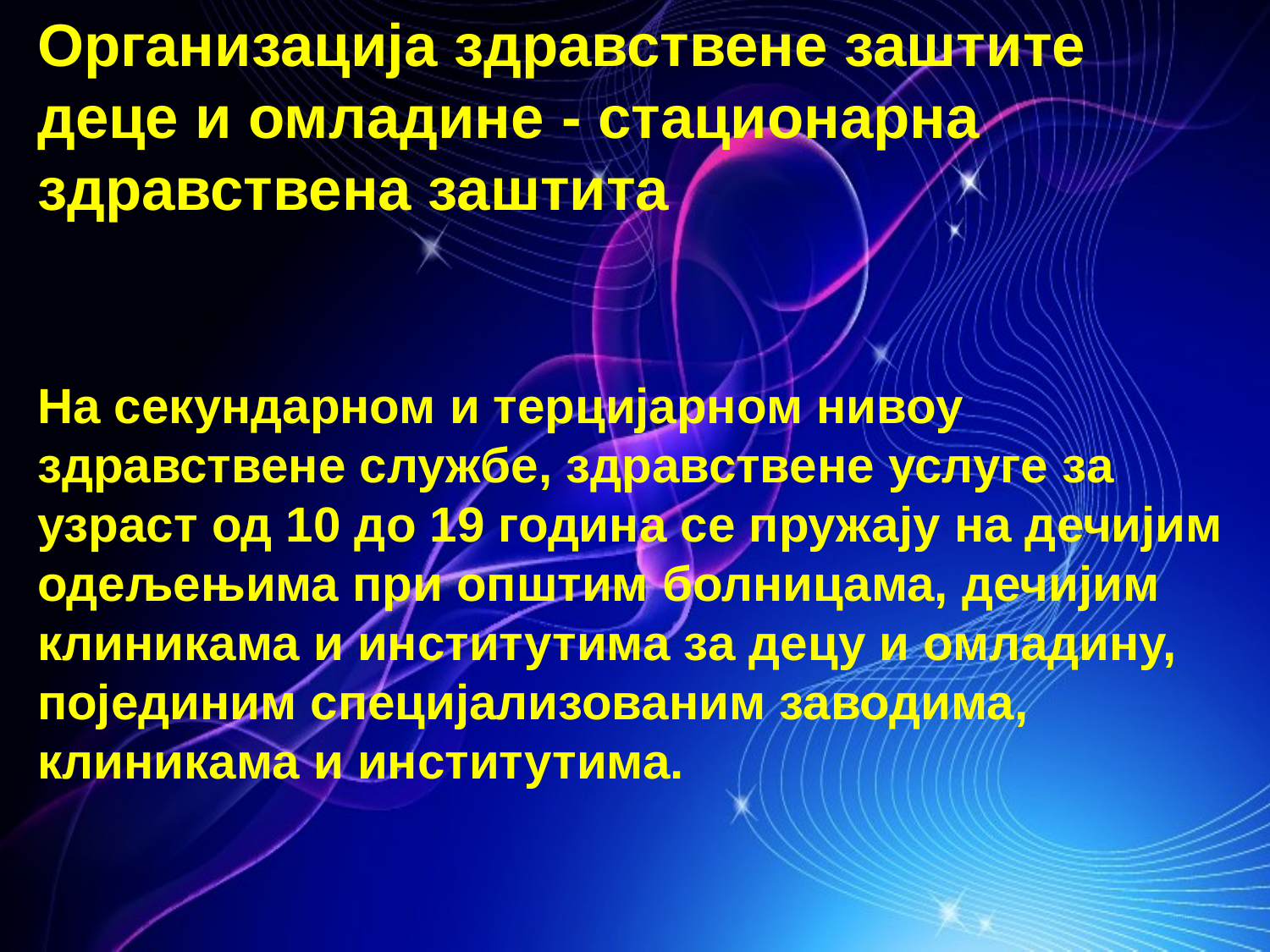

Организација здравствене заштите деце и омладине - стационарна здравствена заштита

На секундарном и терцијарном нивоу здравствене службе, здравствене услуге за узраст од 10 до 19 година се пружају на дечијим одељењима при општим болницама, дечијим клиникама и институтима за децу и омладину, појединим специјализованим заводима, клиникама и институтима.